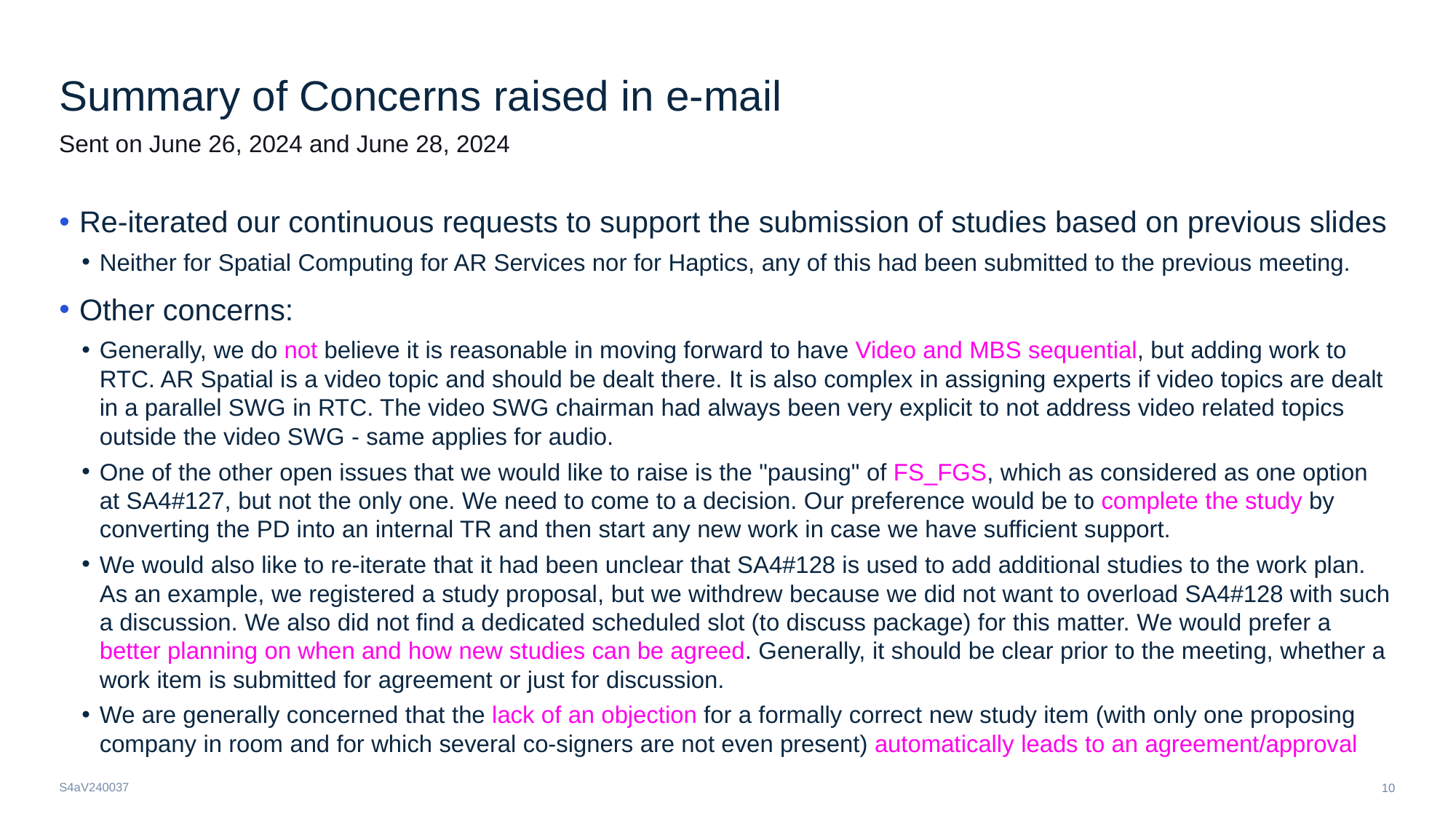

# Summary of Concerns raised in e-mail
Sent on June 26, 2024 and June 28, 2024
Re-iterated our continuous requests to support the submission of studies based on previous slides
Neither for Spatial Computing for AR Services nor for Haptics, any of this had been submitted to the previous meeting.
Other concerns:
Generally, we do not believe it is reasonable in moving forward to have Video and MBS sequential, but adding work to RTC. AR Spatial is a video topic and should be dealt there. It is also complex in assigning experts if video topics are dealt in a parallel SWG in RTC. The video SWG chairman had always been very explicit to not address video related topics outside the video SWG - same applies for audio.
One of the other open issues that we would like to raise is the "pausing" of FS_FGS, which as considered as one option at SA4#127, but not the only one. We need to come to a decision. Our preference would be to complete the study by converting the PD into an internal TR and then start any new work in case we have sufficient support.
We would also like to re-iterate that it had been unclear that SA4#128 is used to add additional studies to the work plan. As an example, we registered a study proposal, but we withdrew because we did not want to overload SA4#128 with such a discussion. We also did not find a dedicated scheduled slot (to discuss package) for this matter. We would prefer a better planning on when and how new studies can be agreed. Generally, it should be clear prior to the meeting, whether a work item is submitted for agreement or just for discussion.
We are generally concerned that the lack of an objection for a formally correct new study item (with only one proposing company in room and for which several co-signers are not even present) automatically leads to an agreement/approval
S4aV240037